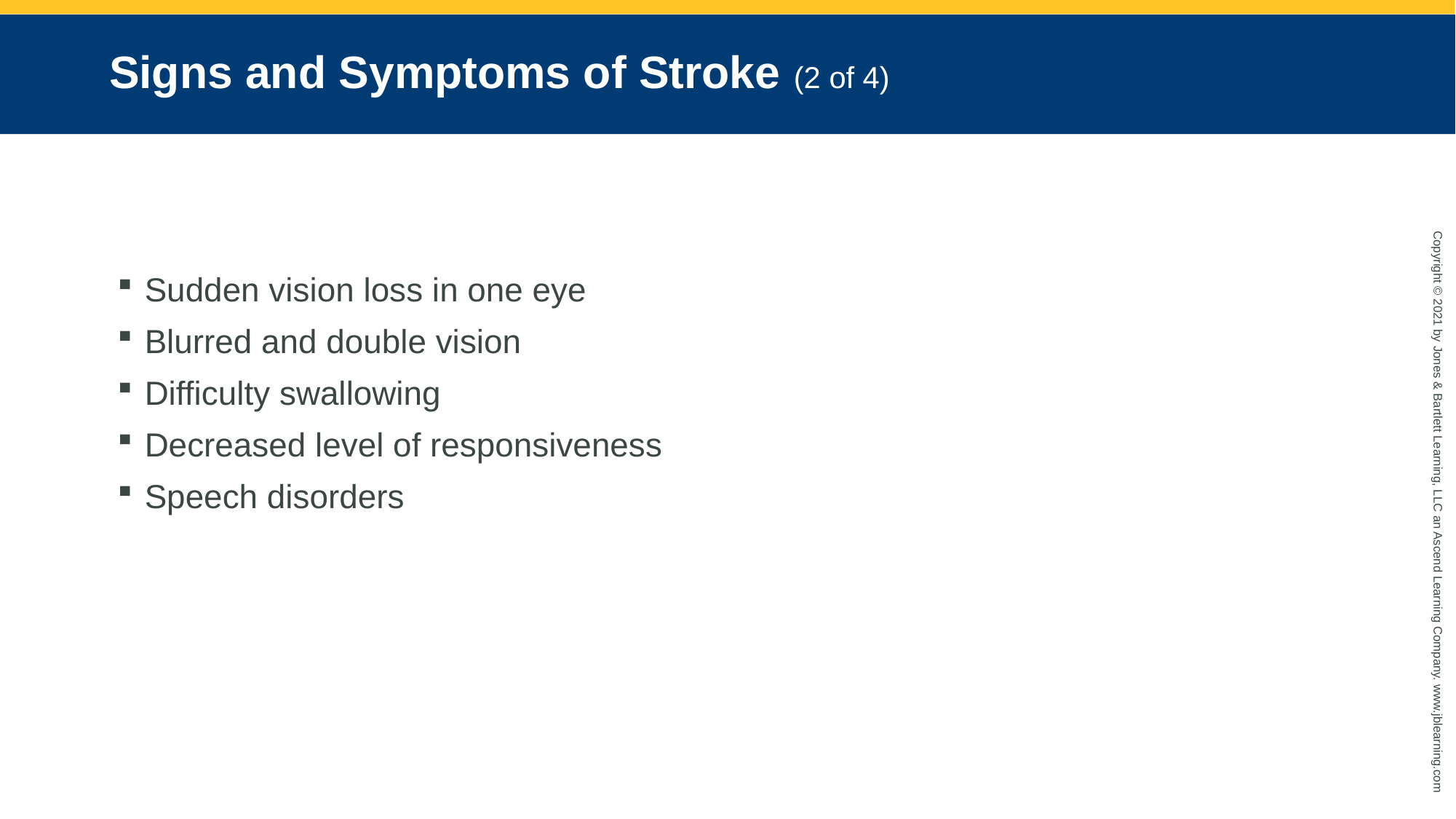

# Signs and Symptoms of Stroke (2 of 4)
Sudden vision loss in one eye
Blurred and double vision
Difficulty swallowing
Decreased level of responsiveness
Speech disorders